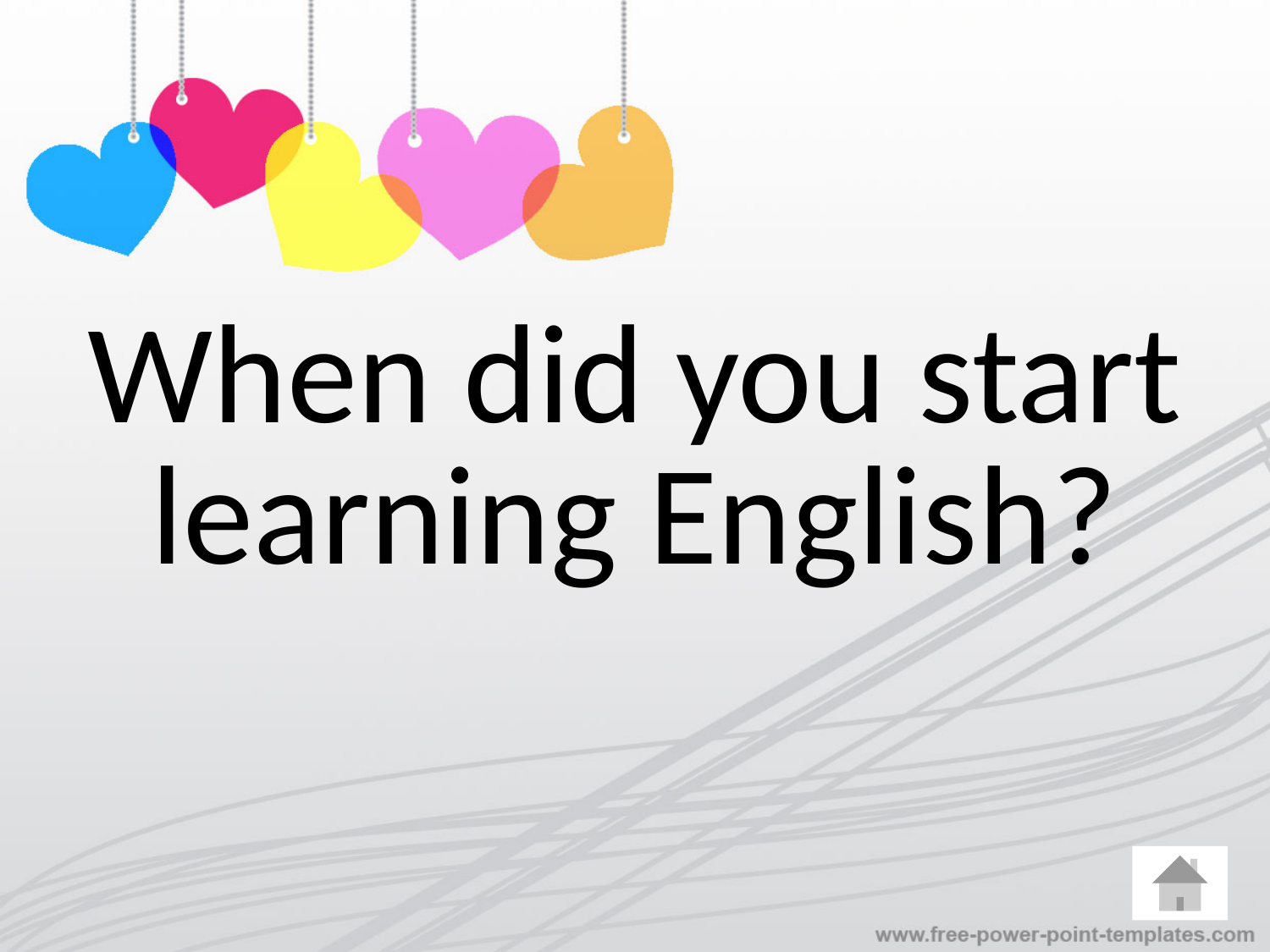

# When did you start learning English?